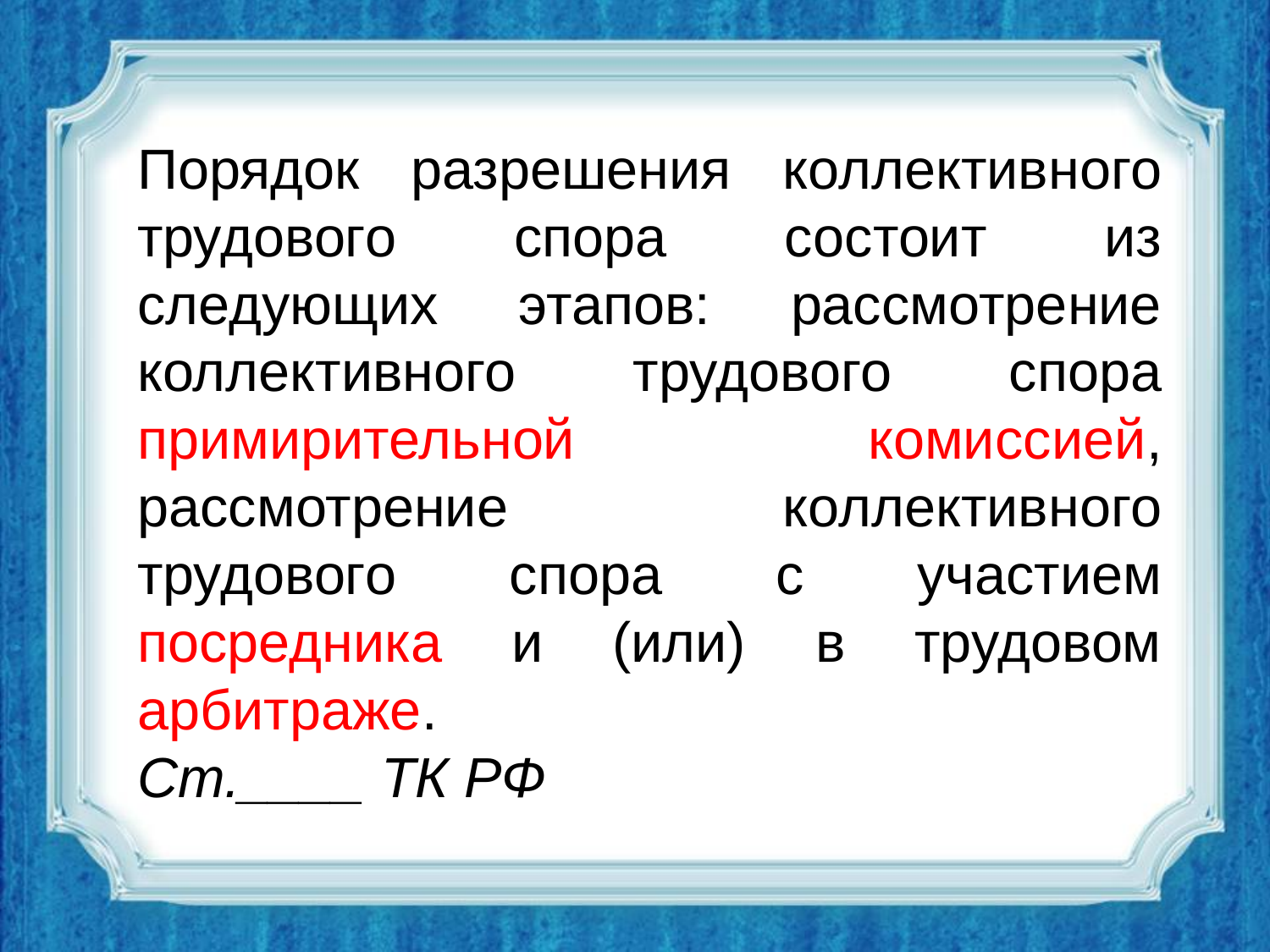

Порядок разрешения коллективного трудового спора состоит из следующих этапов: рассмотрение коллективного трудового спора примирительной комиссией, рассмотрение коллективного трудового спора с участием посредника и (или) в трудовом арбитраже.
Ст.____ ТК РФ